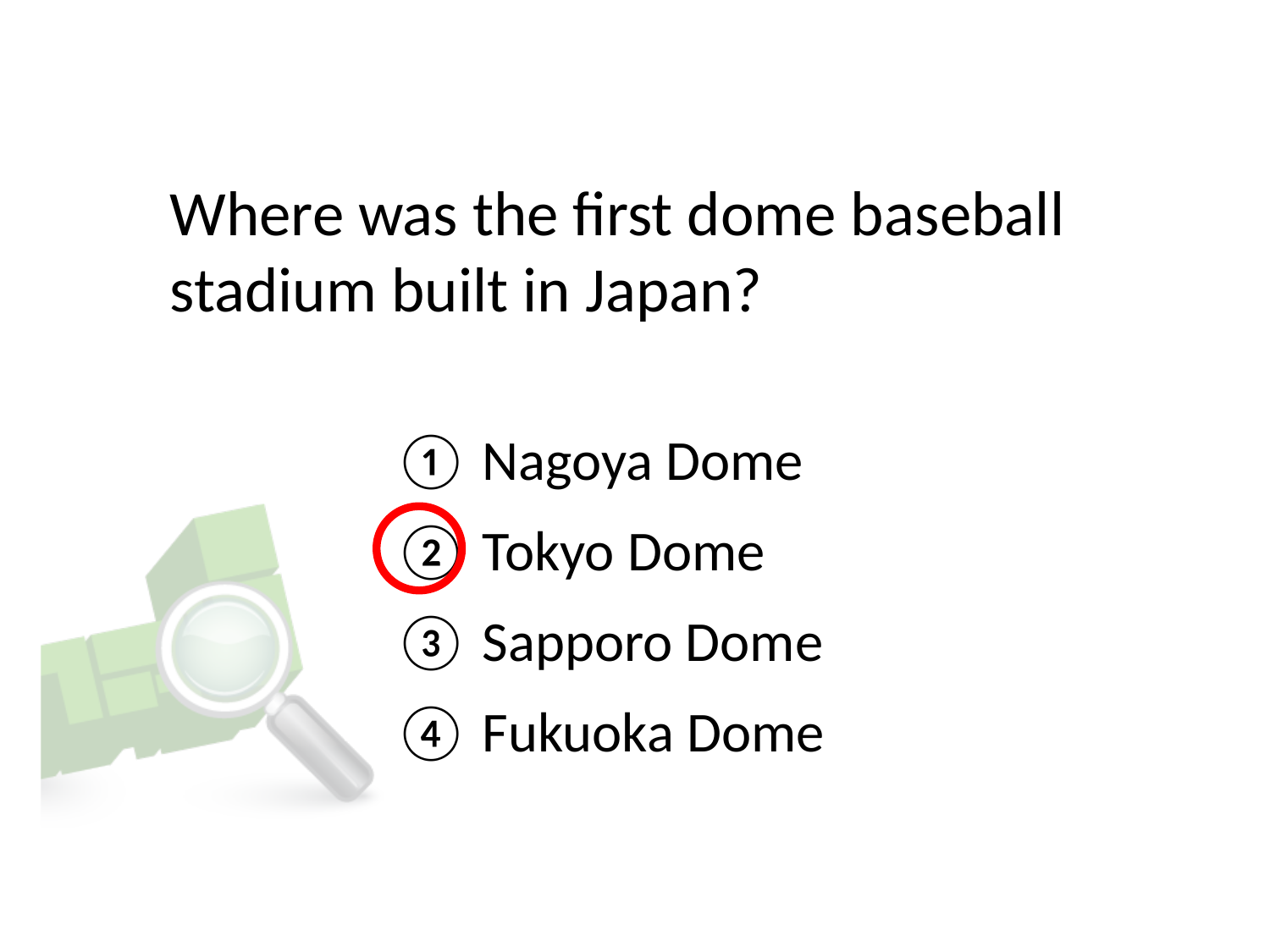

# Where was the first dome baseball stadium built in Japan?
① Nagoya Dome
② Tokyo Dome
③ Sapporo Dome
④ Fukuoka Dome